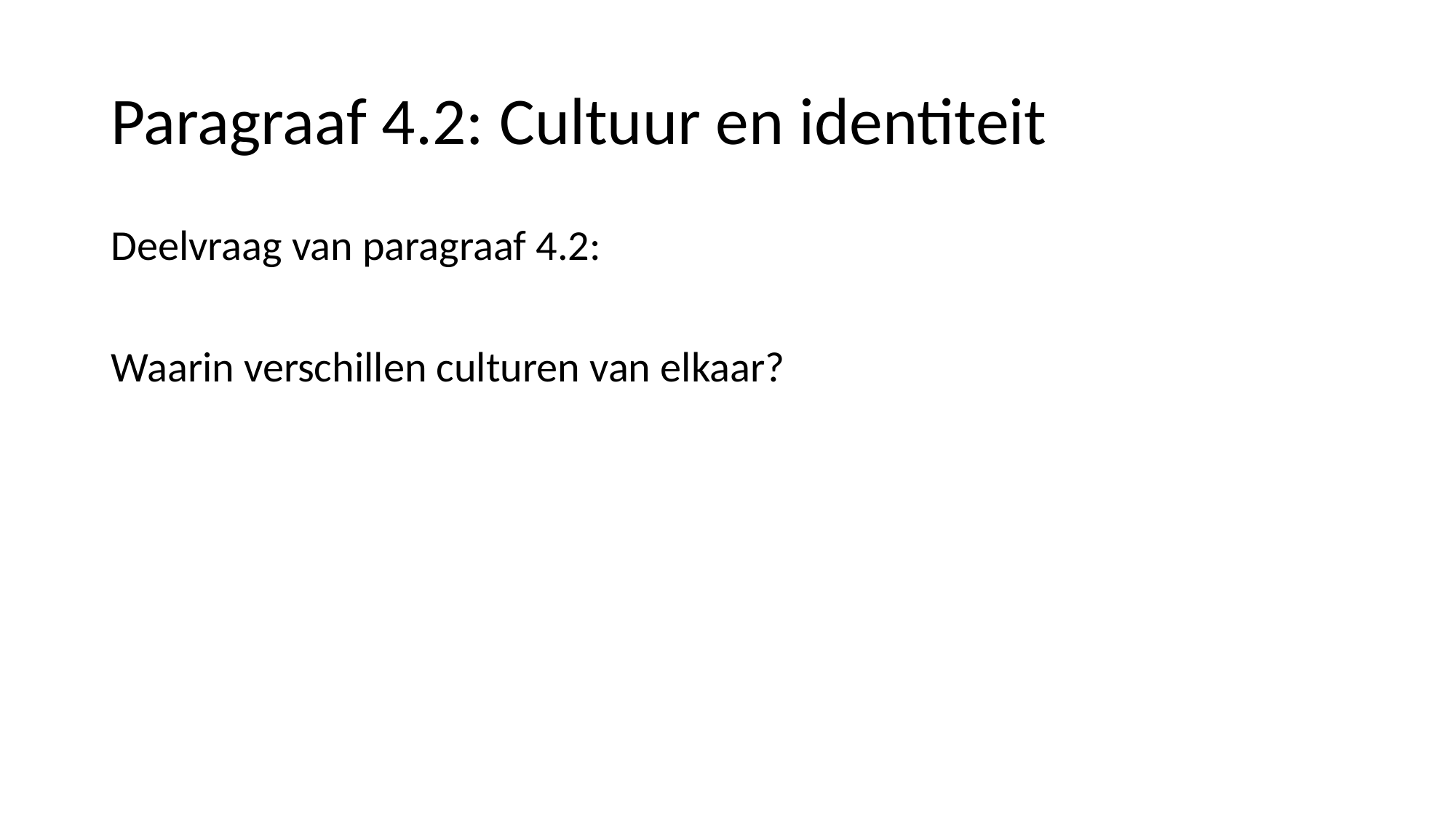

# Paragraaf 4.2: Cultuur en identiteit
Deelvraag van paragraaf 4.2:

Waarin verschillen culturen van elkaar?